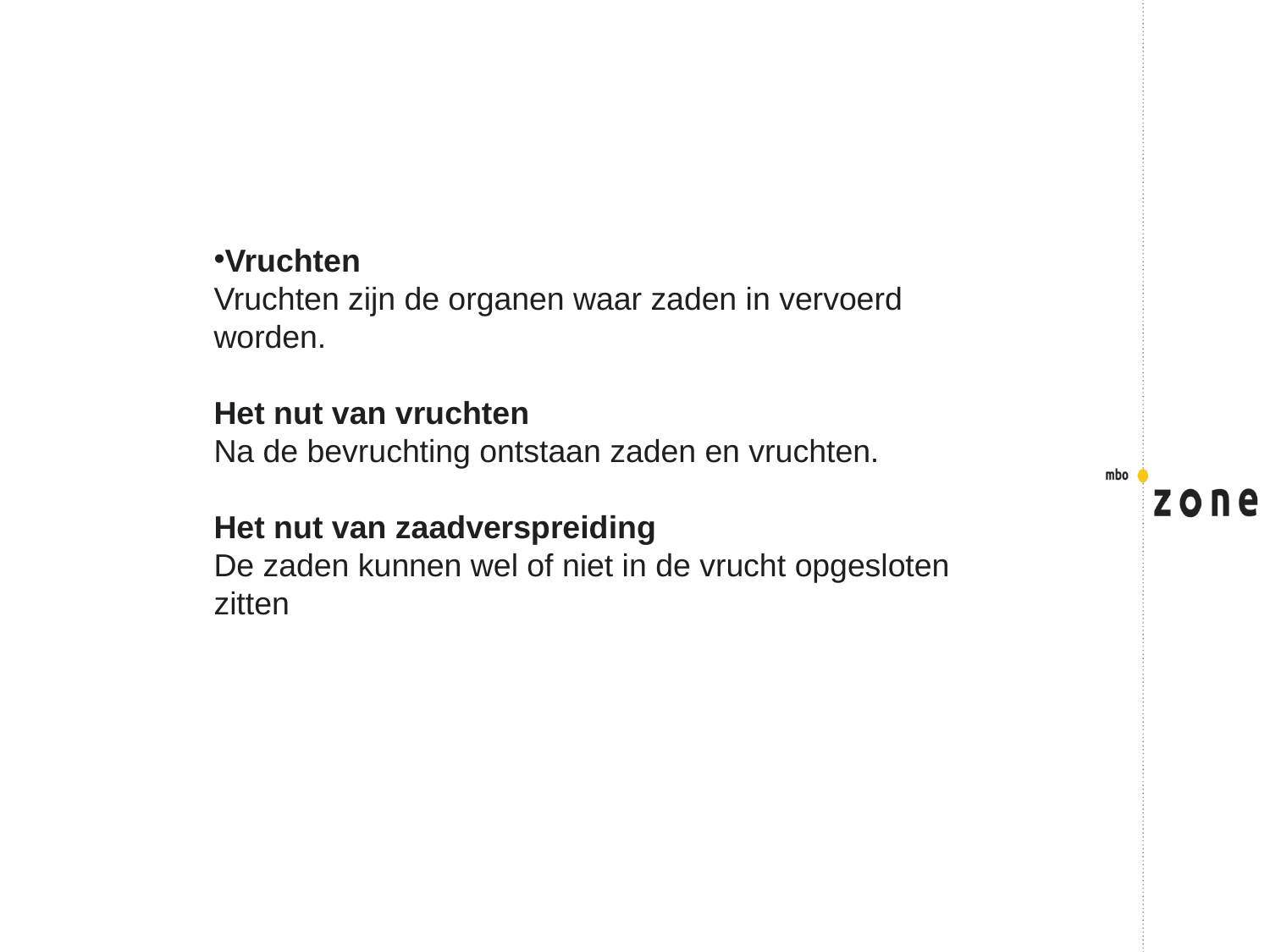

Vruchten
Vruchten zijn de organen waar zaden in vervoerd worden.
Het nut van vruchten
Na de bevruchting ontstaan zaden en vruchten.
Het nut van zaadverspreiding
De zaden kunnen wel of niet in de vrucht opgesloten zitten